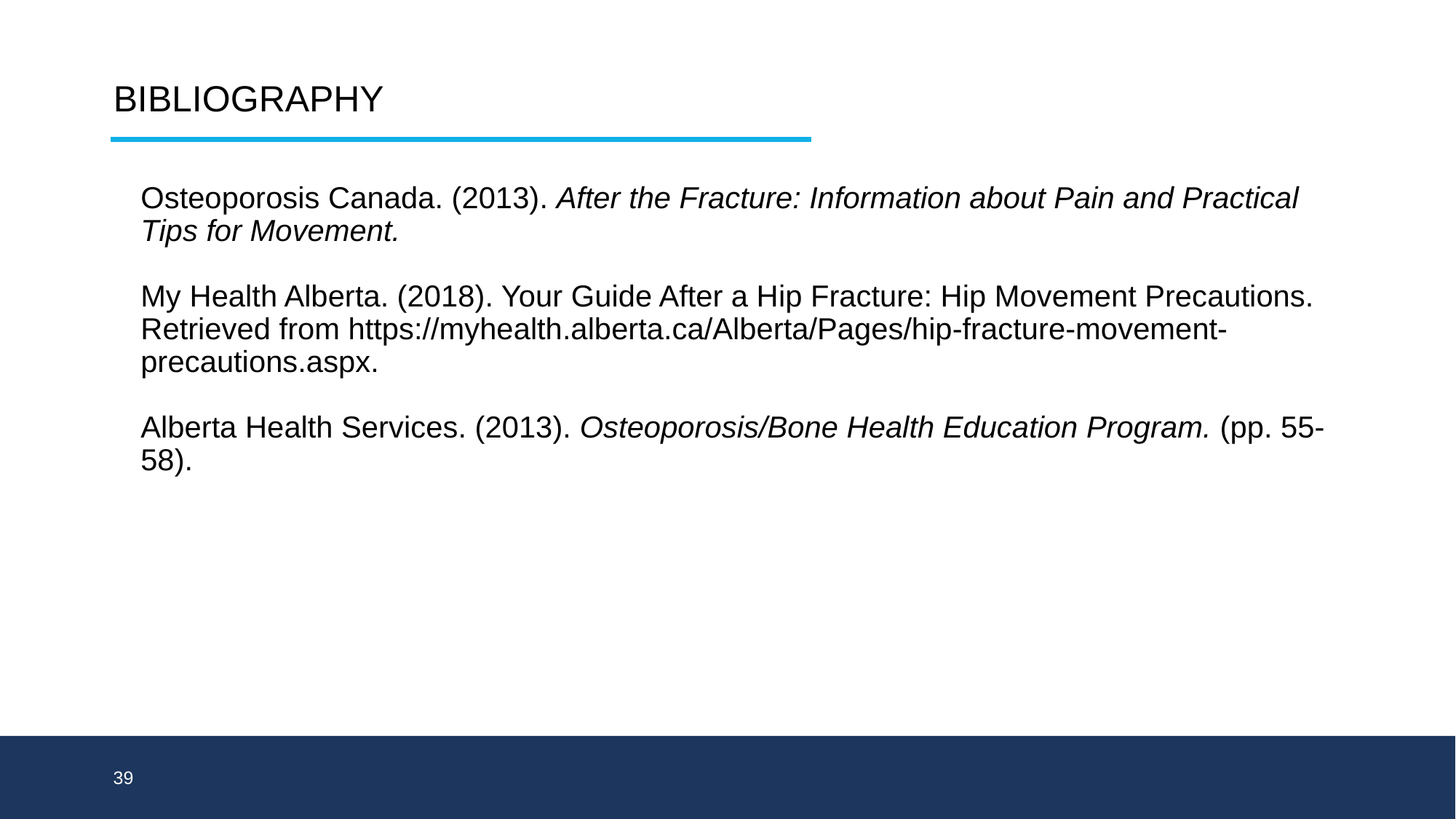

# Bibliography
Osteoporosis Canada. (2013). After the Fracture: Information about Pain and Practical Tips for Movement.

My Health Alberta. (2018). Your Guide After a Hip Fracture: Hip Movement Precautions. Retrieved from https://myhealth.alberta.ca/Alberta/Pages/hip-fracture-movement-precautions.aspx.

Alberta Health Services. (2013). Osteoporosis/Bone Health Education Program. (pp. 55-58).